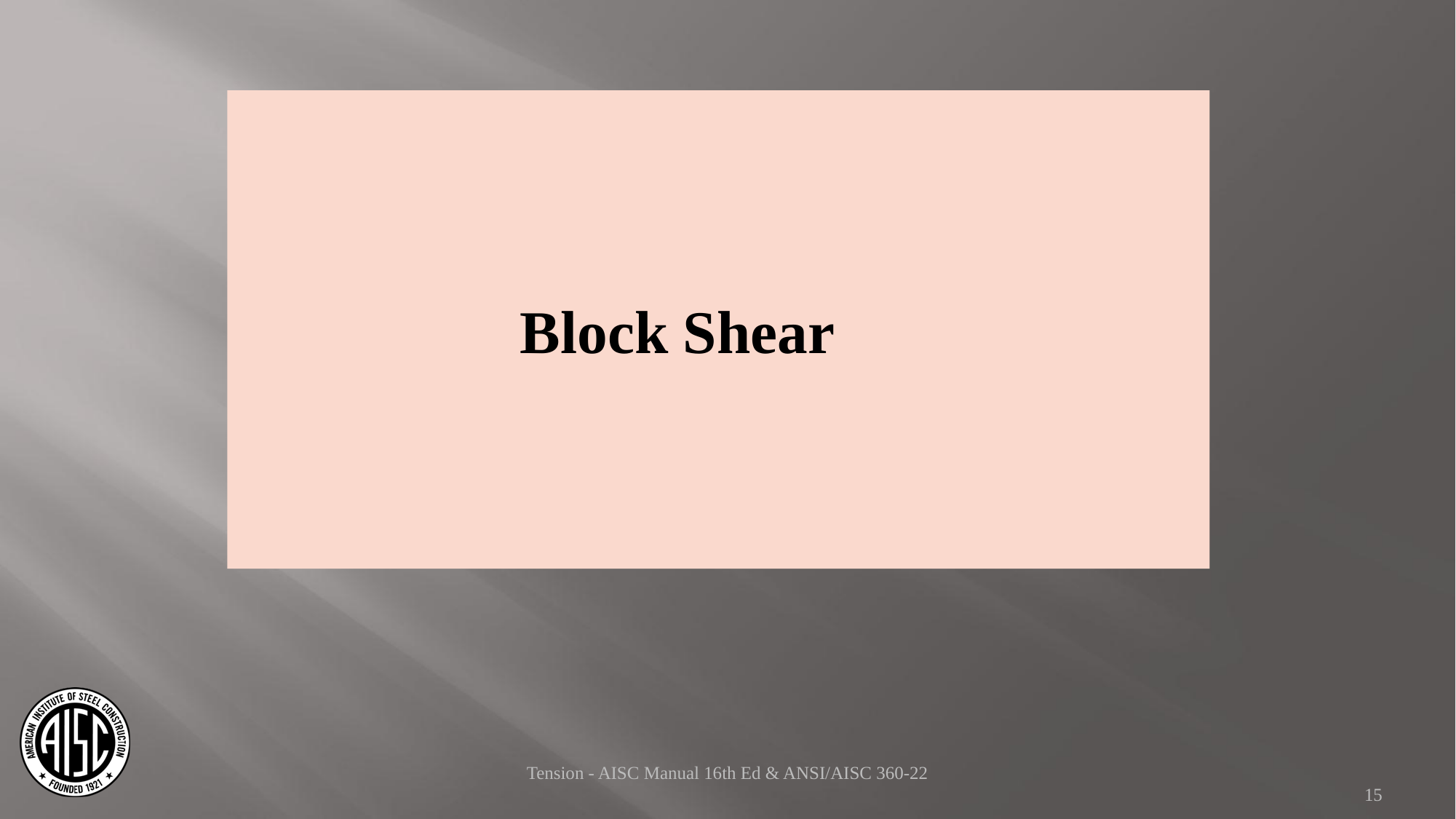

Block Shear
Tension - AISC Manual 16th Ed & ANSI/AISC 360-22
15